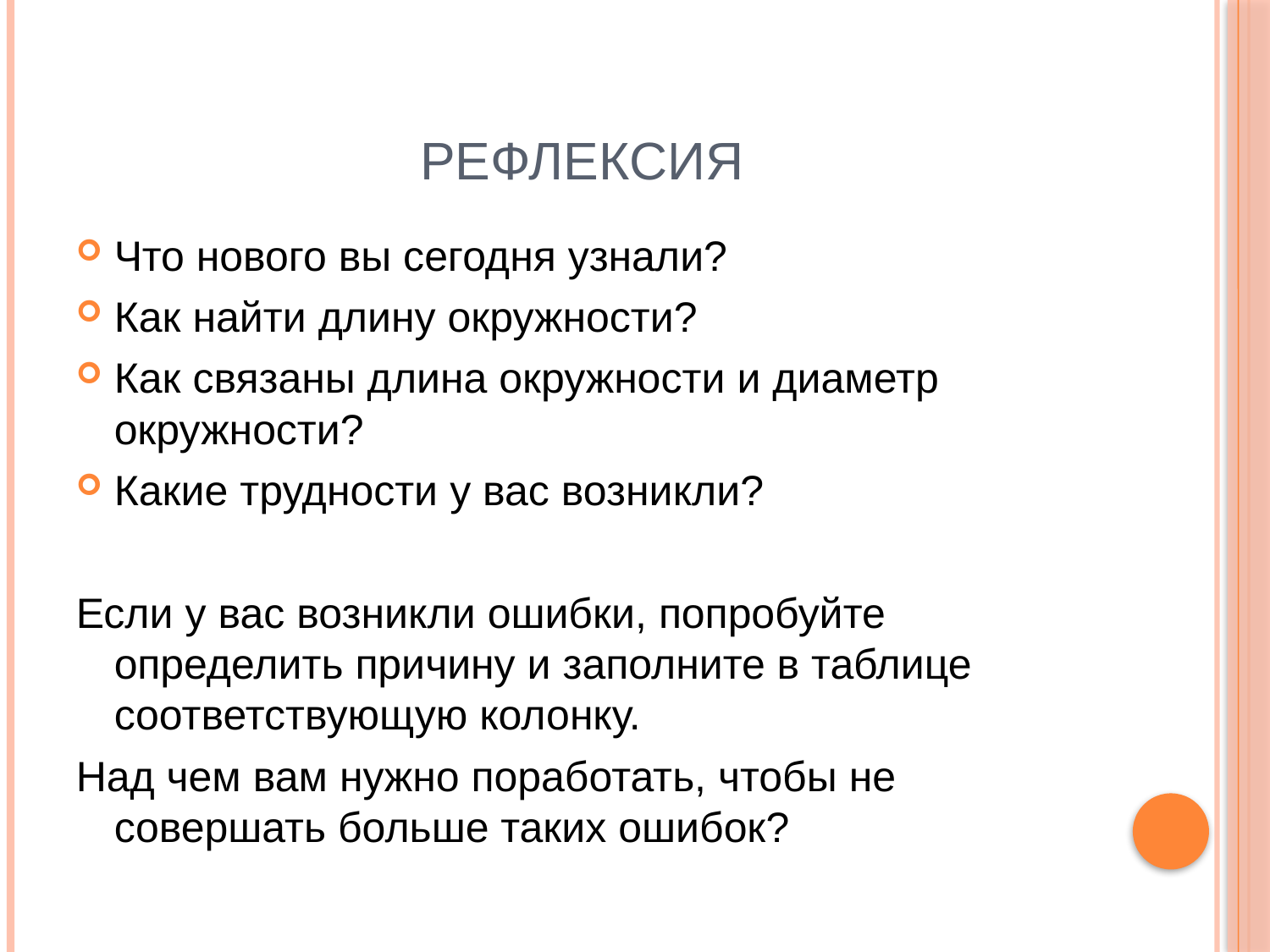

# Рефлексия
Что нового вы сегодня узнали?
Как найти длину окружности?
Как связаны длина окружности и диаметр окружности?
Какие трудности у вас возникли?

Если у вас возникли ошибки, попробуйте определить причину и заполните в таблице соответствующую колонку.
Над чем вам нужно поработать, чтобы не совершать больше таких ошибок?